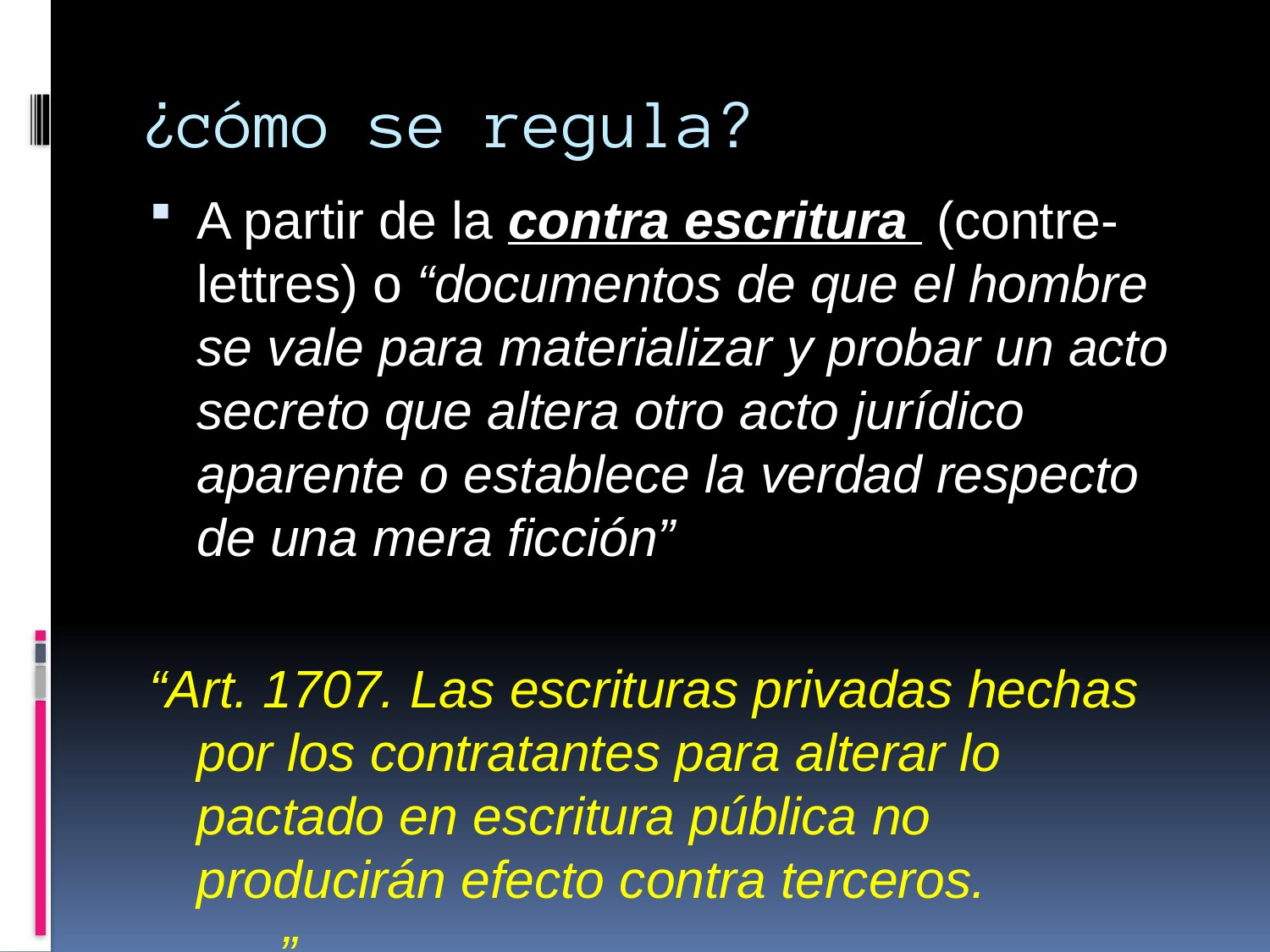

# ¿cómo se regula?
A partir de la contra escritura  (contre-lettres) o “documentos de que el hombre se vale para materializar y probar un acto secreto que altera otro acto jurídico aparente o establece la verdad respecto de una mera ficción”

“Art. 1707. Las escrituras privadas hechas por los contratantes para alterar lo pactado en escritura pública no producirán efecto contra terceros.
	  …”